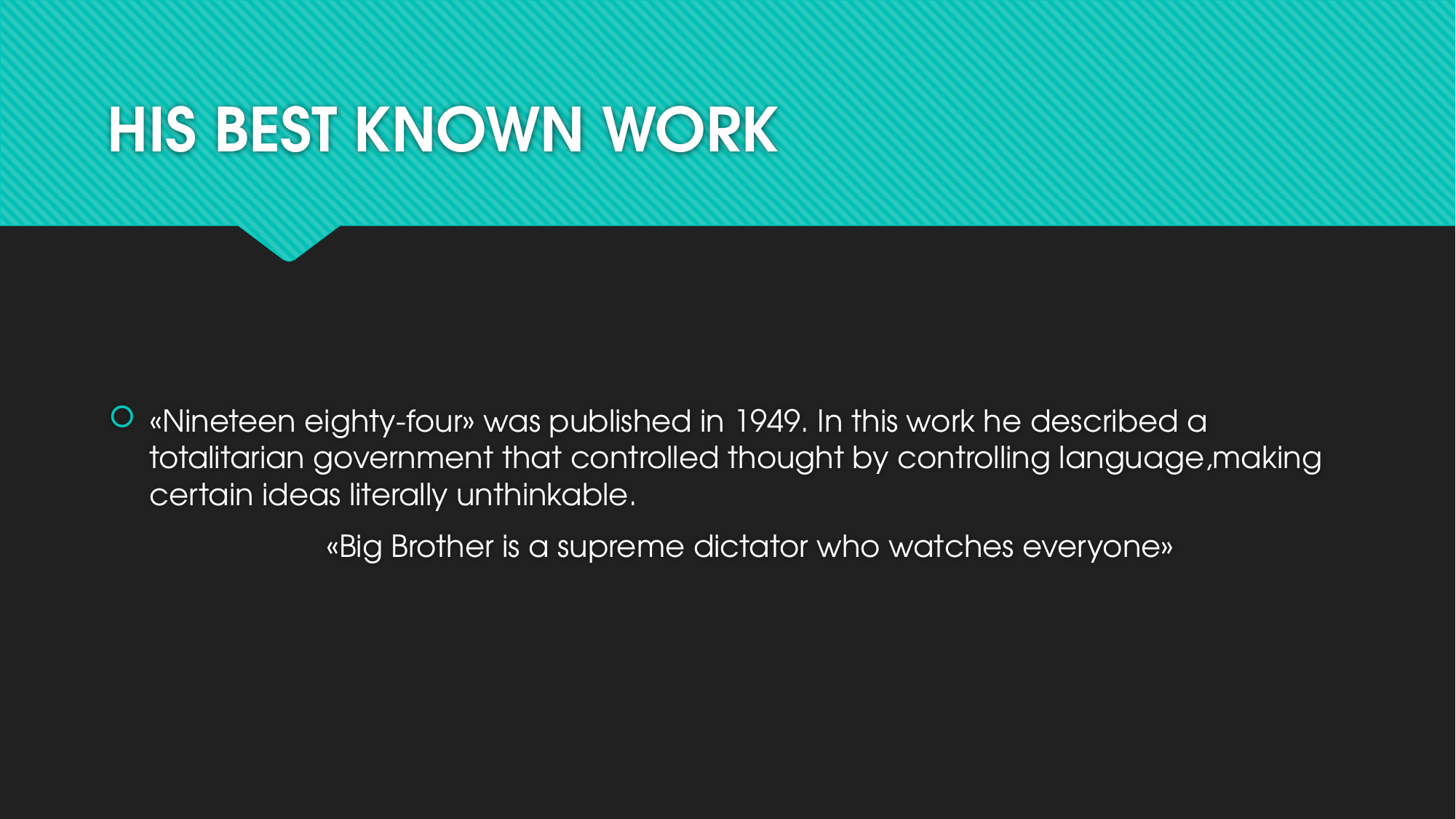

# HIS BEST KNOWN WORK
«Nineteen eighty-four» was published in 1949. In this work he described a totalitarian government that controlled thought by controlling language,making certain ideas literally unthinkable.
                          «Big Brother is a supreme dictator who watches everyone»